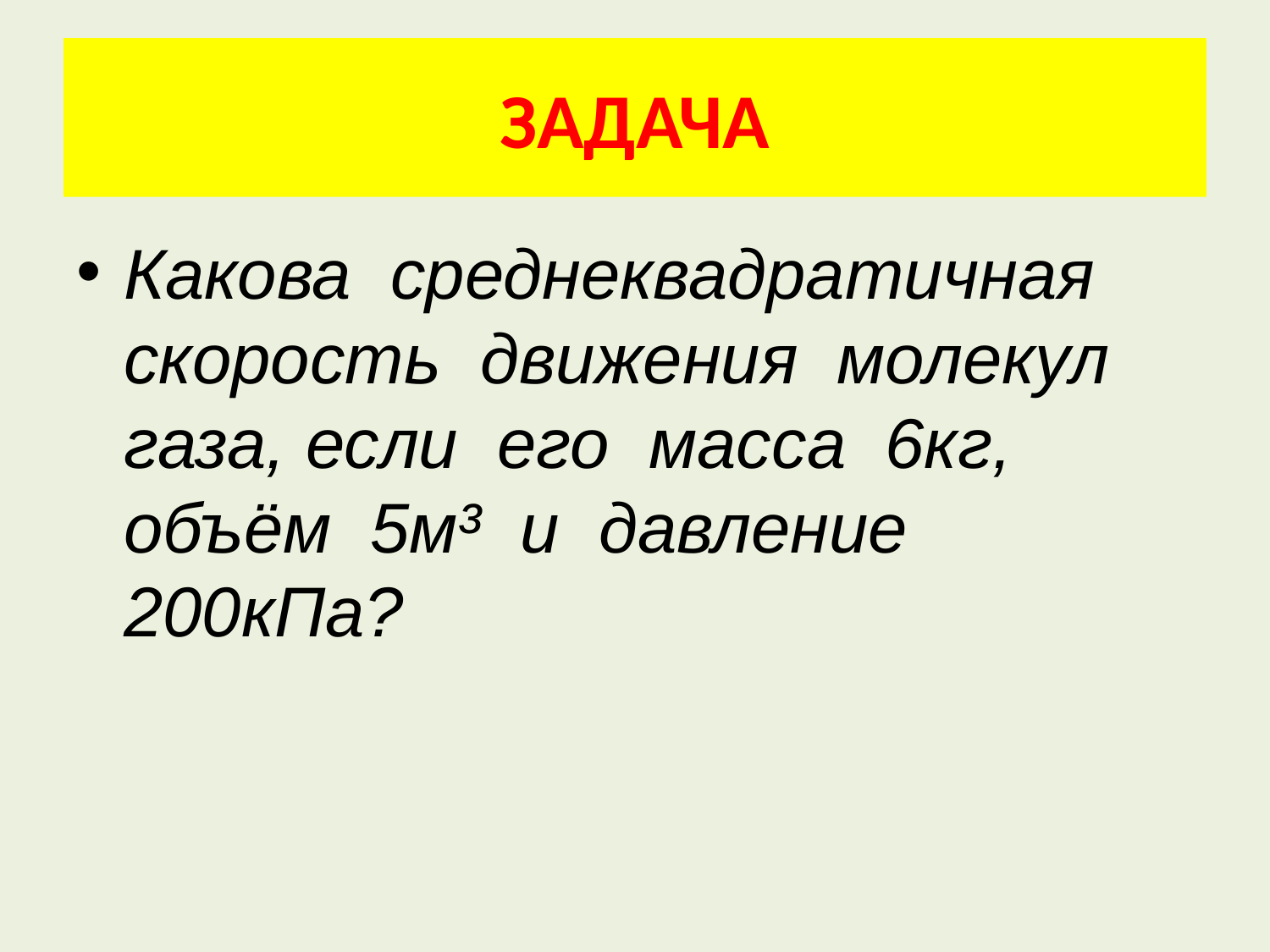

# ЗАДАЧА
Какова  среднеквадратичная скорость  движения  молекул газа, если  его  масса  6кг, объём  5м³  и  давление 200кПа?